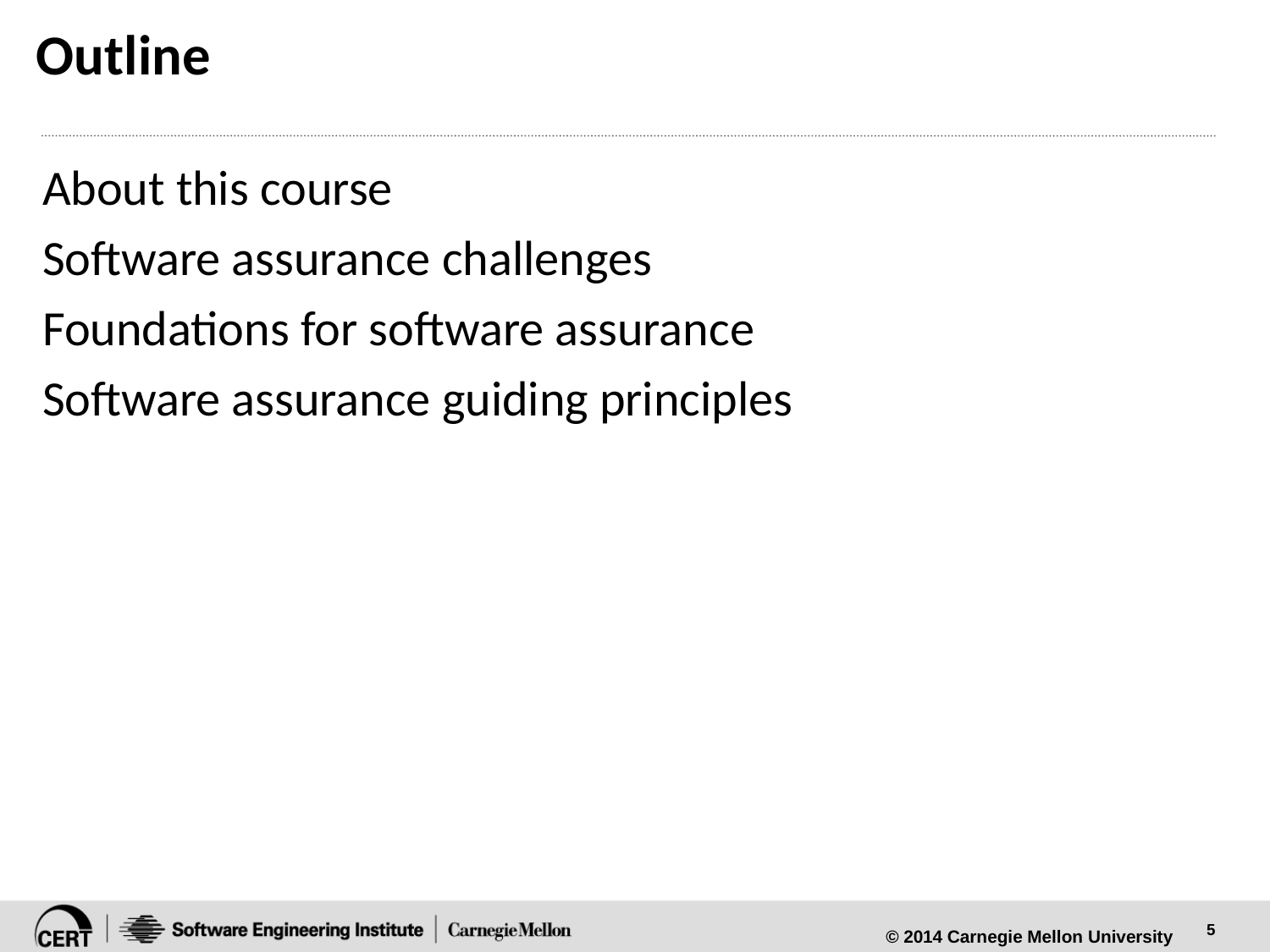

# Outline
About this course
Software assurance challenges
Foundations for software assurance
Software assurance guiding principles